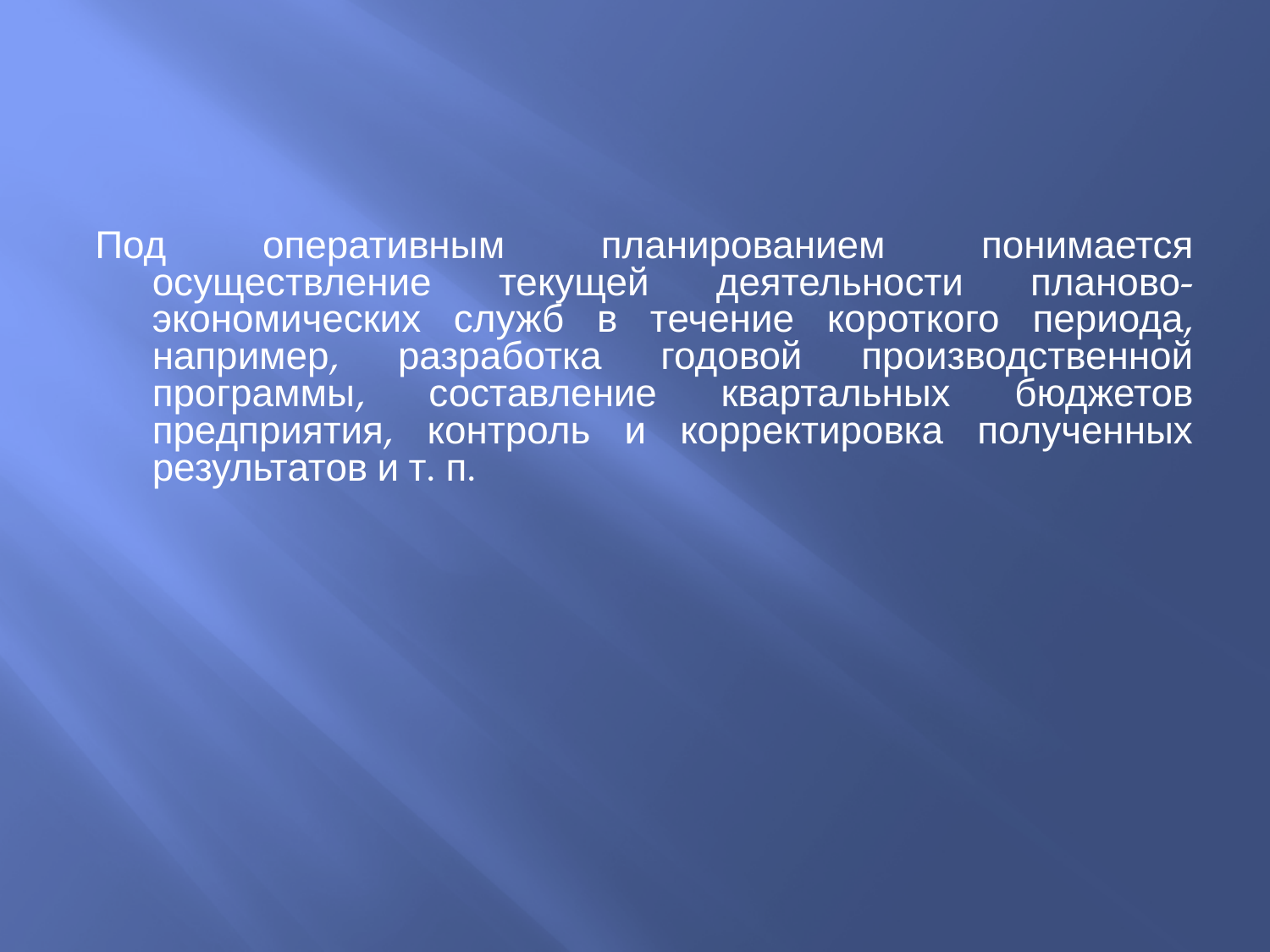

Под оперативным планированием понимается осуществление текущей деятельности планово-экономических служб в течение короткого периода, например, разработка годовой производственной программы, составление квартальных бюджетов предприятия, контроль и корректировка полученных результатов и т. п.